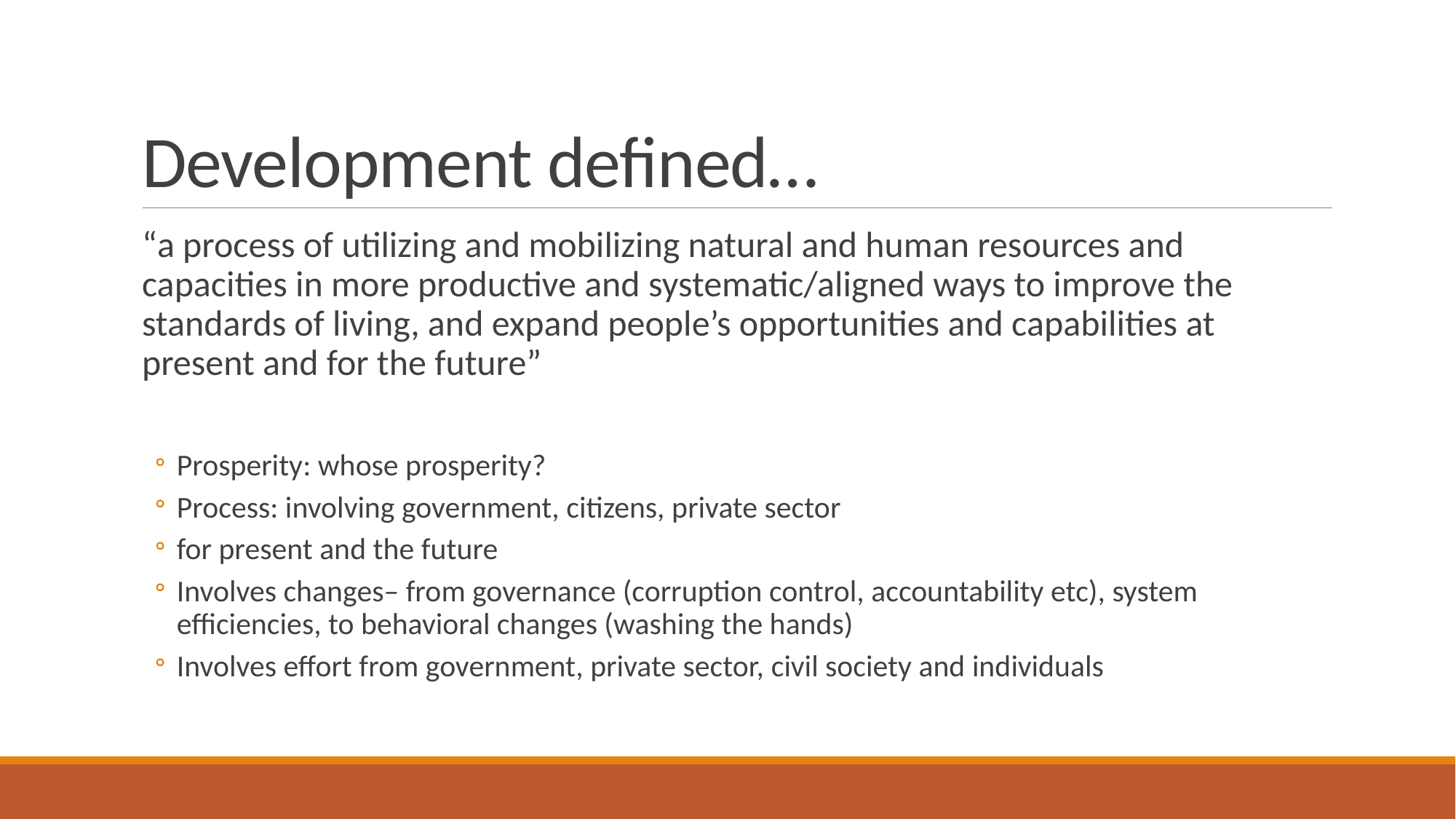

# Development defined…
“a process of utilizing and mobilizing natural and human resources and capacities in more productive and systematic/aligned ways to improve the standards of living, and expand people’s opportunities and capabilities at present and for the future”

Prosperity: whose prosperity?
Process: involving government, citizens, private sector
for present and the future
Involves changes– from governance (corruption control, accountability etc), system efficiencies, to behavioral changes (washing the hands)
Involves effort from government, private sector, civil society and individuals